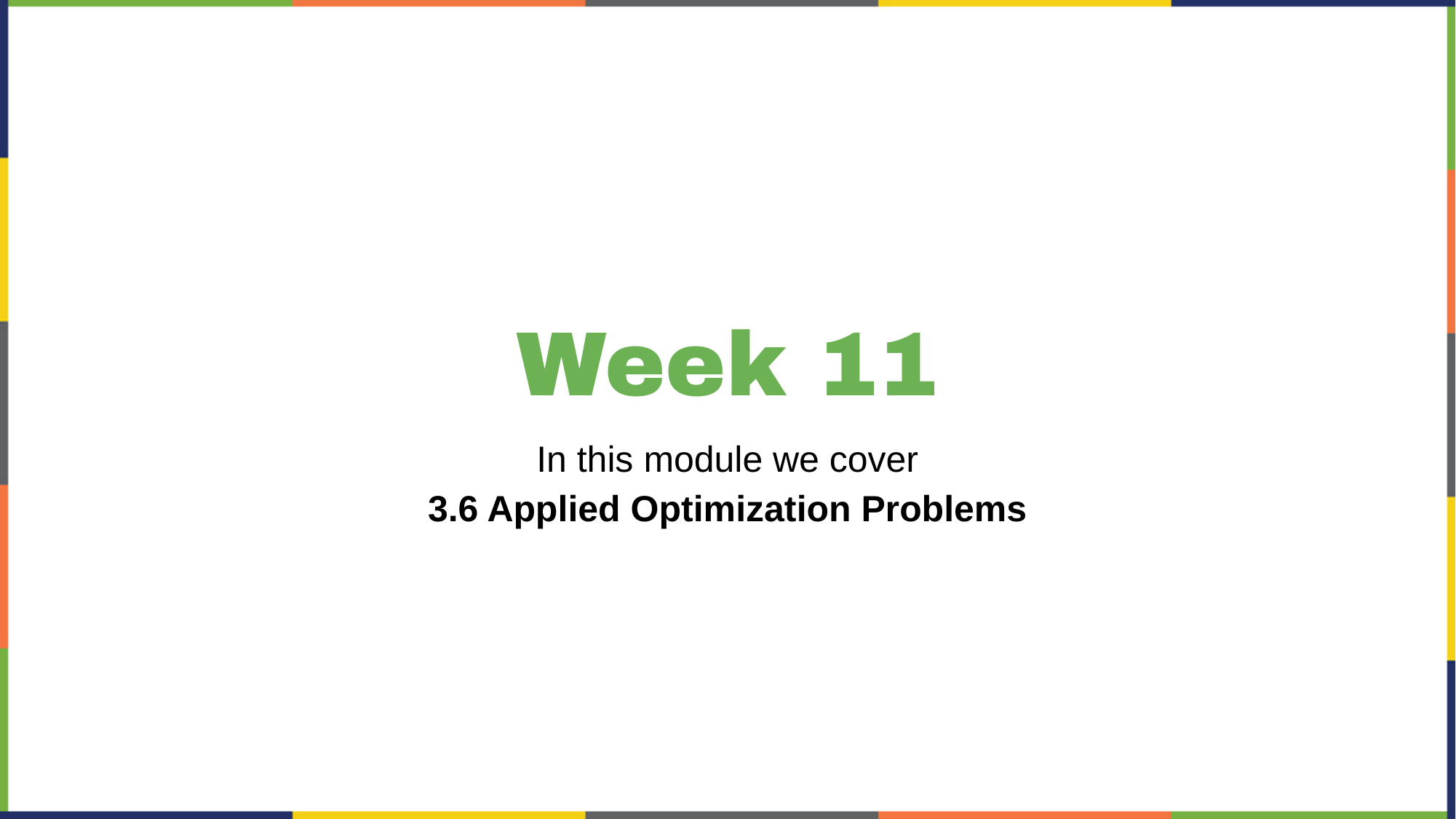

# Week 11
In this module we cover
3.6 Applied Optimization Problems